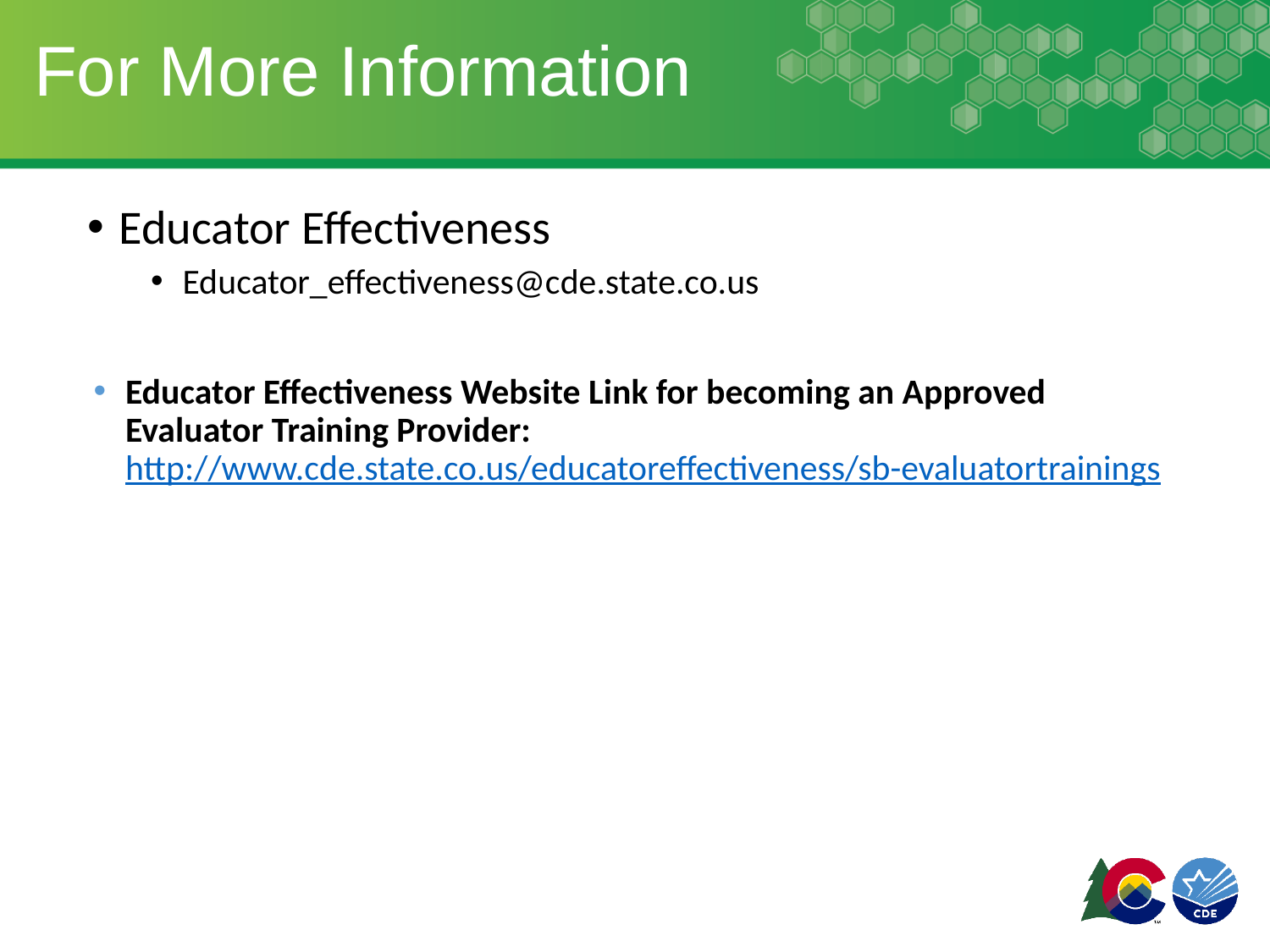

# For More Information
Educator Effectiveness
Educator_effectiveness@cde.state.co.us

Educator Effectiveness Website Link for becoming an Approved Evaluator Training Provider: http://www.cde.state.co.us/educatoreffectiveness/sb-evaluatortrainings